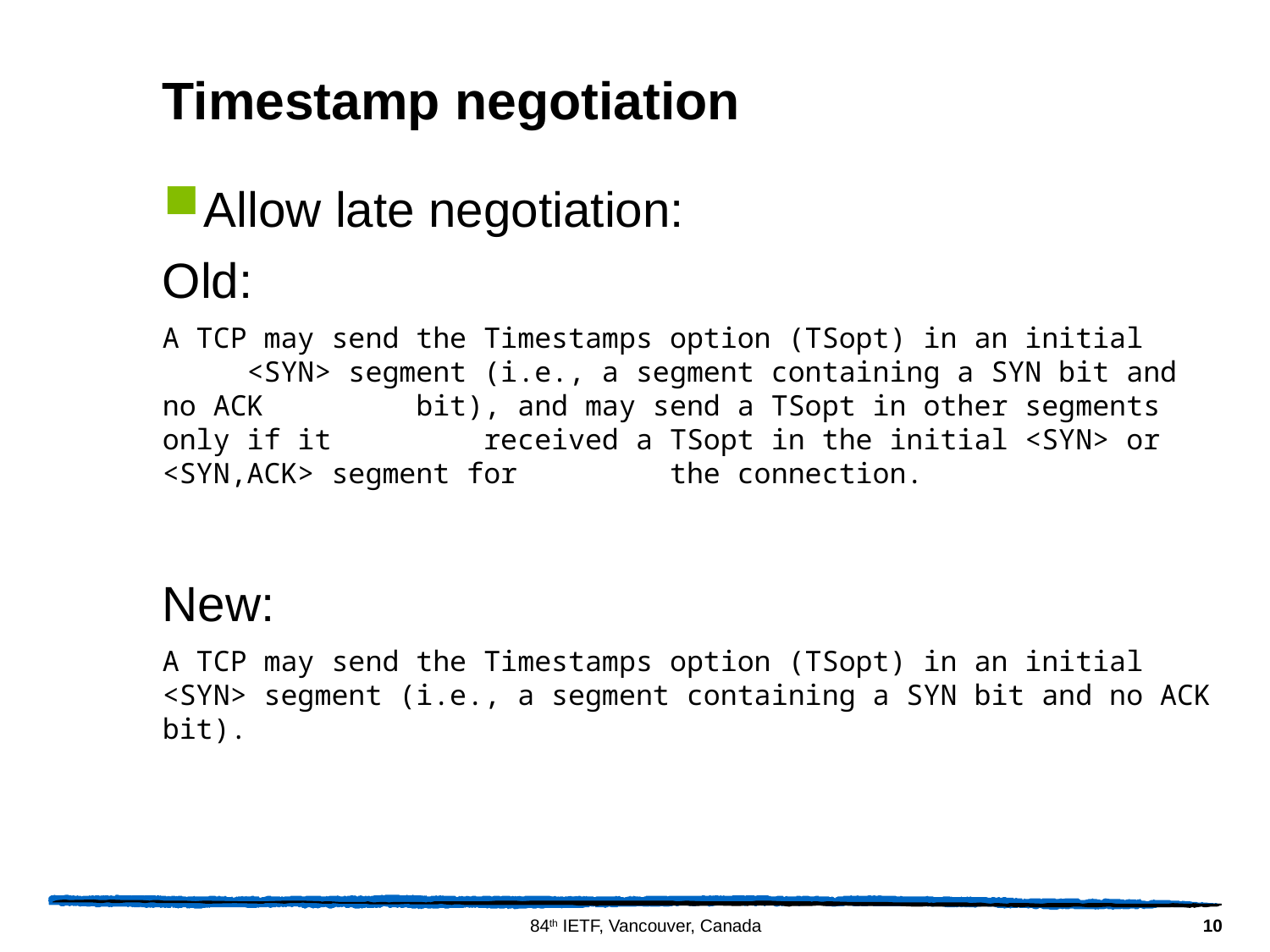

# Timestamp negotiation
Allow late negotiation:
Old:
A TCP may send the Timestamps option (TSopt) in an initial          <SYN> segment (i.e., a segment containing a SYN bit and no ACK         bit), and may send a TSopt in other segments only if it         received a TSopt in the initial <SYN> or <SYN,ACK> segment for         the connection.

New:
A TCP may send the Timestamps option (TSopt) in an initial <SYN> segment (i.e., a segment containing a SYN bit and no ACK bit).
10
84th IETF, Vancouver, Canada